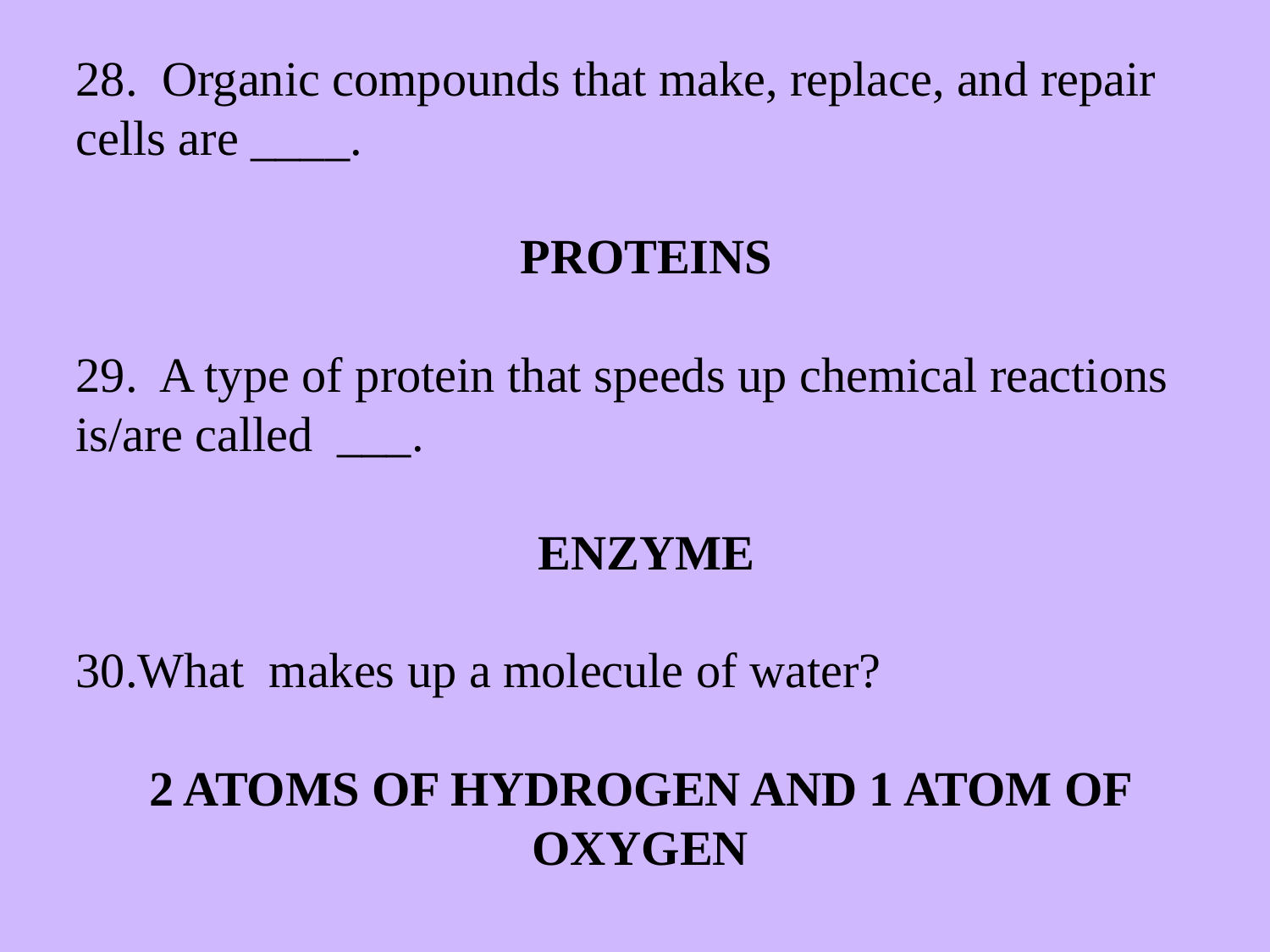

28.  Organic compounds that make, replace, and repair cells are ____.

 PROTEINS

29.  A type of protein that speeds up chemical reactions is/are called  ___.

 ENZYME

What  makes up a molecule of water?

2 ATOMS OF HYDROGEN AND 1 ATOM OF OXYGEN